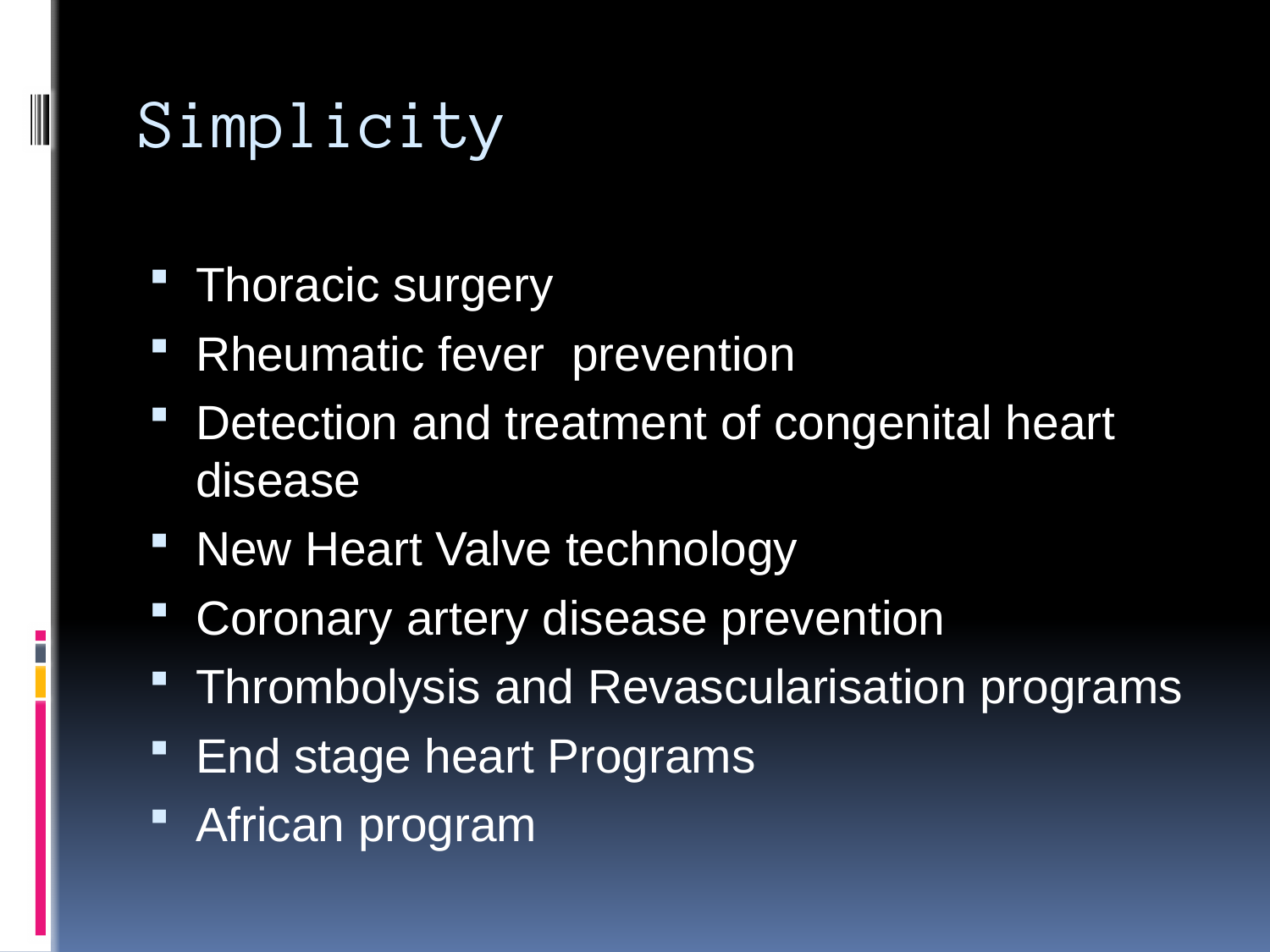

# Simplicity
Thoracic surgery
Rheumatic fever  prevention
Detection and treatment of congenital heart disease
New Heart Valve technology
Coronary artery disease prevention
Thrombolysis and Revascularisation programs
End stage heart Programs
African program